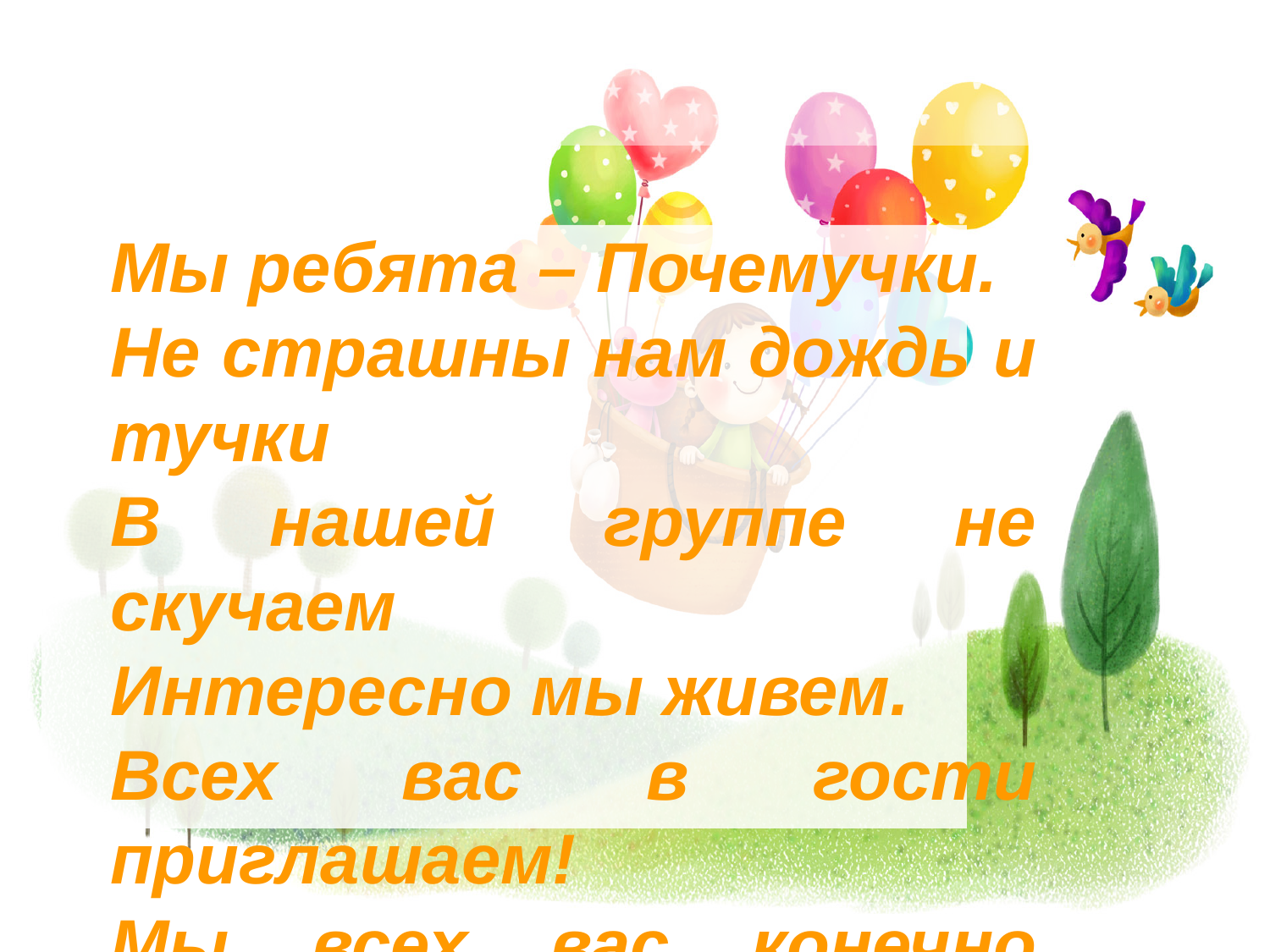

Мы ребята – Почемучки.
Не страшны нам дождь и тучки
В нашей группе не скучаем
Интересно мы живем.
Всех вас в гости приглашаем!
Мы всех вас конечно ждем!
Добро пожаловать!